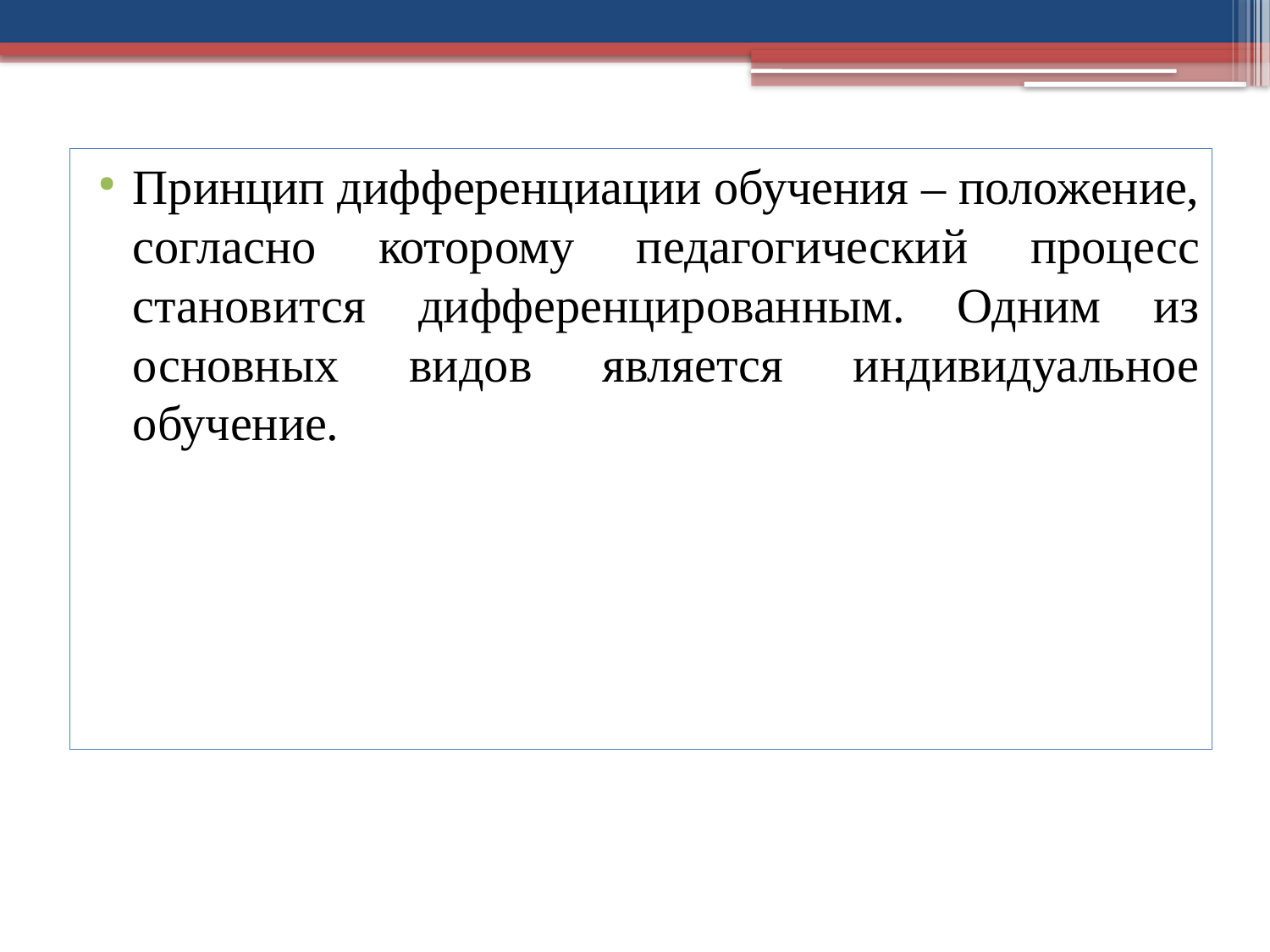

Принцип дифференциации обучения – положение, согласно которому педагогический процесс становится дифференцированным. Одним из основных видов является индивидуальное обучение.

#